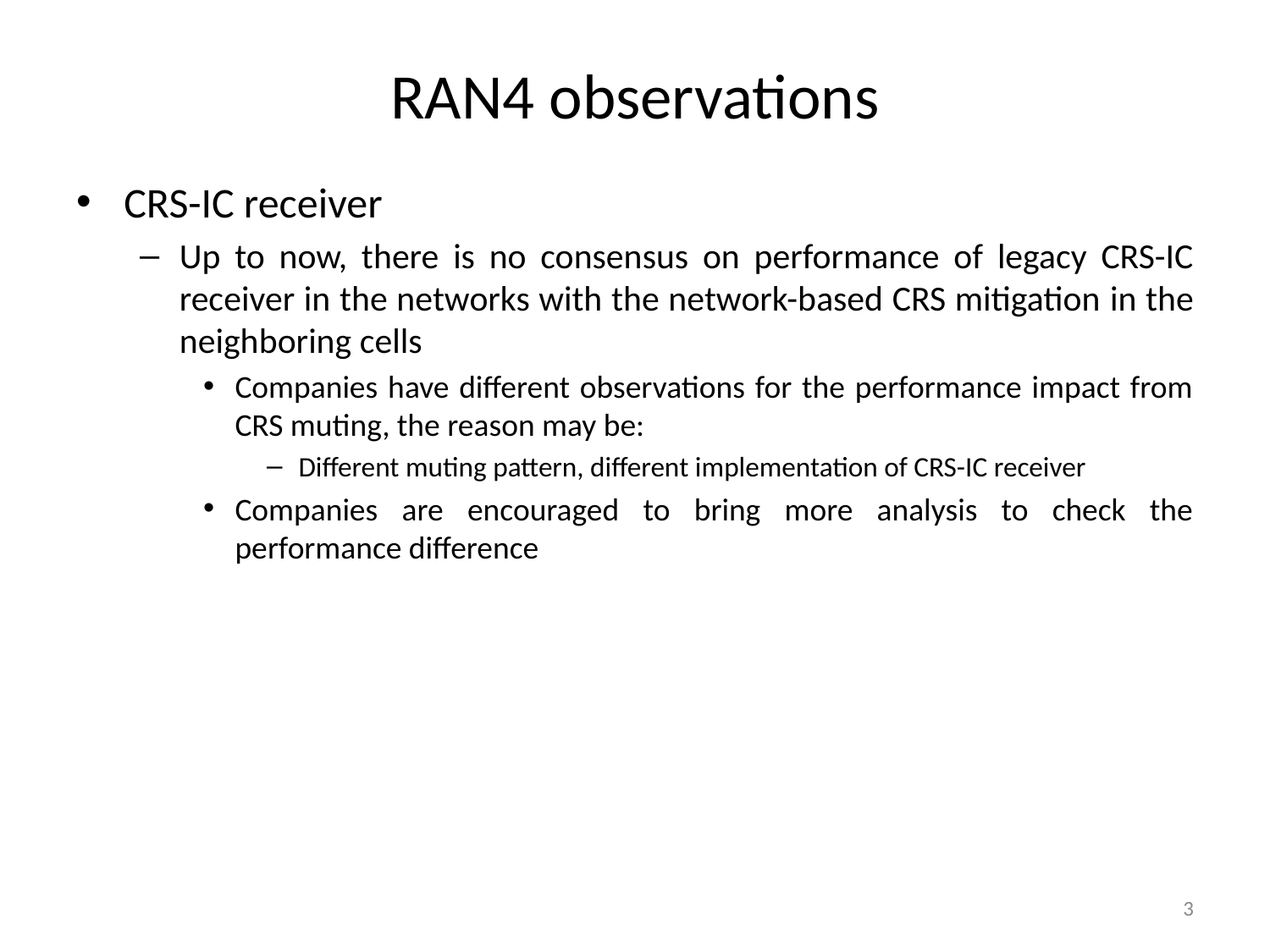

# RAN4 observations
CRS-IC receiver
Up to now, there is no consensus on performance of legacy CRS-IC receiver in the networks with the network-based CRS mitigation in the neighboring cells
Companies have different observations for the performance impact from CRS muting, the reason may be:
Different muting pattern, different implementation of CRS-IC receiver
Companies are encouraged to bring more analysis to check the performance difference

3